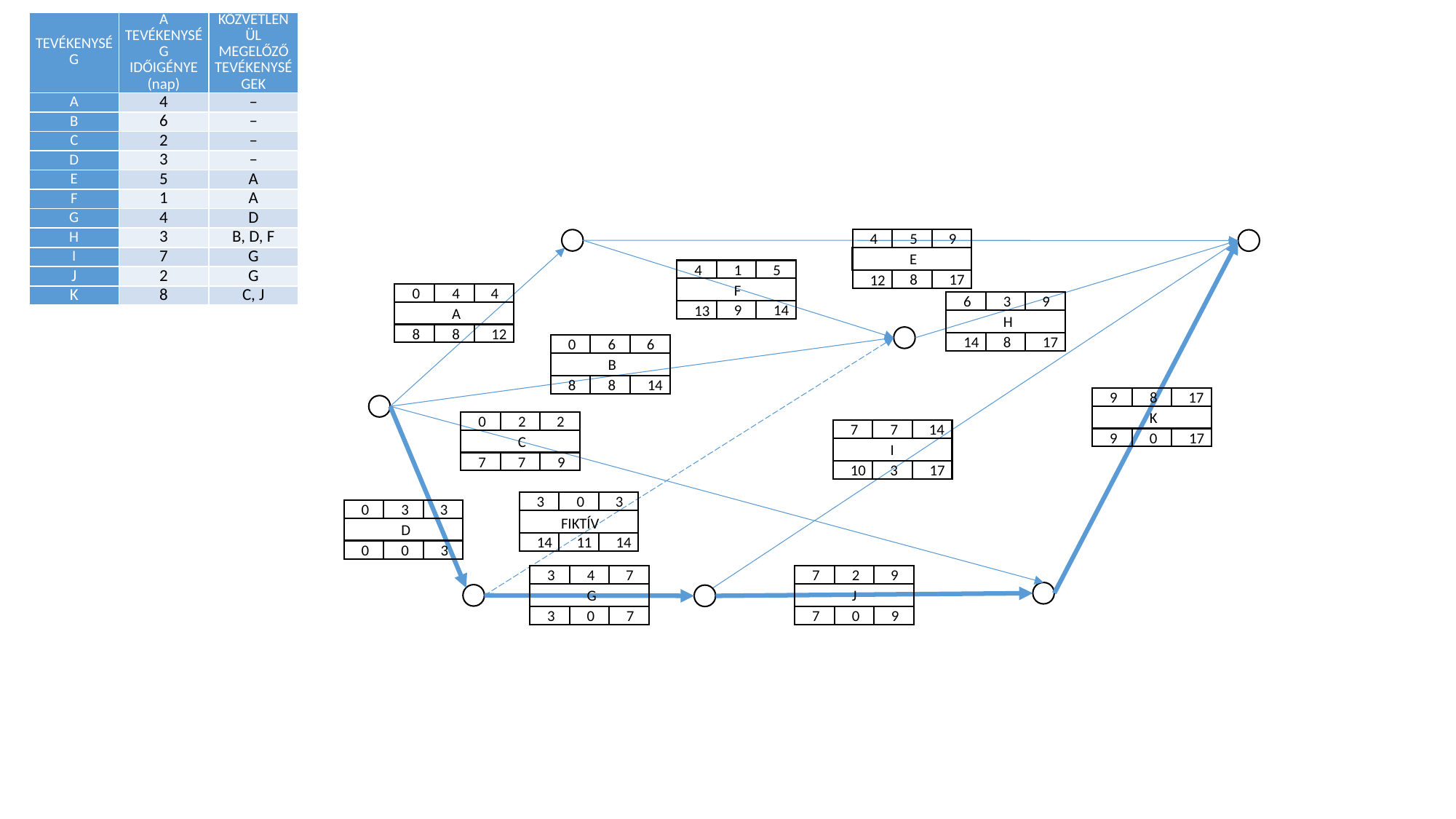

| TEVÉKENYSÉG | A TEVÉKENYSÉG IDŐIGÉNYE (nap) | KÖZVETLENÜL MEGELŐZŐ TEVÉKENYSÉGEK |
| --- | --- | --- |
| A | 4 | – |
| B | 6 | – |
| C | 2 | – |
| D | 3 | – |
| E | 5 | A |
| F | 1 | A |
| G | 4 | D |
| H | 3 | B, D, F |
| I | 7 | G |
| J | 2 | G |
| K | 8 | C, J |
4
5
9

E
8
17
12

4
1
5

F
9
14
13
0
4
4

A
8
12
8
6
3
9

H
8
17
14

0
6
6

B
8
14
8
9
8
17

K
0
17
9

0
2
2

C
7
9
7
7
7
14

I
3
17
10
3
0
3

FIKTÍV
11
14
14
0
3
3

D
0
3
0
7
2
9

J
0
9
7
3
4
7

G
0
7
3